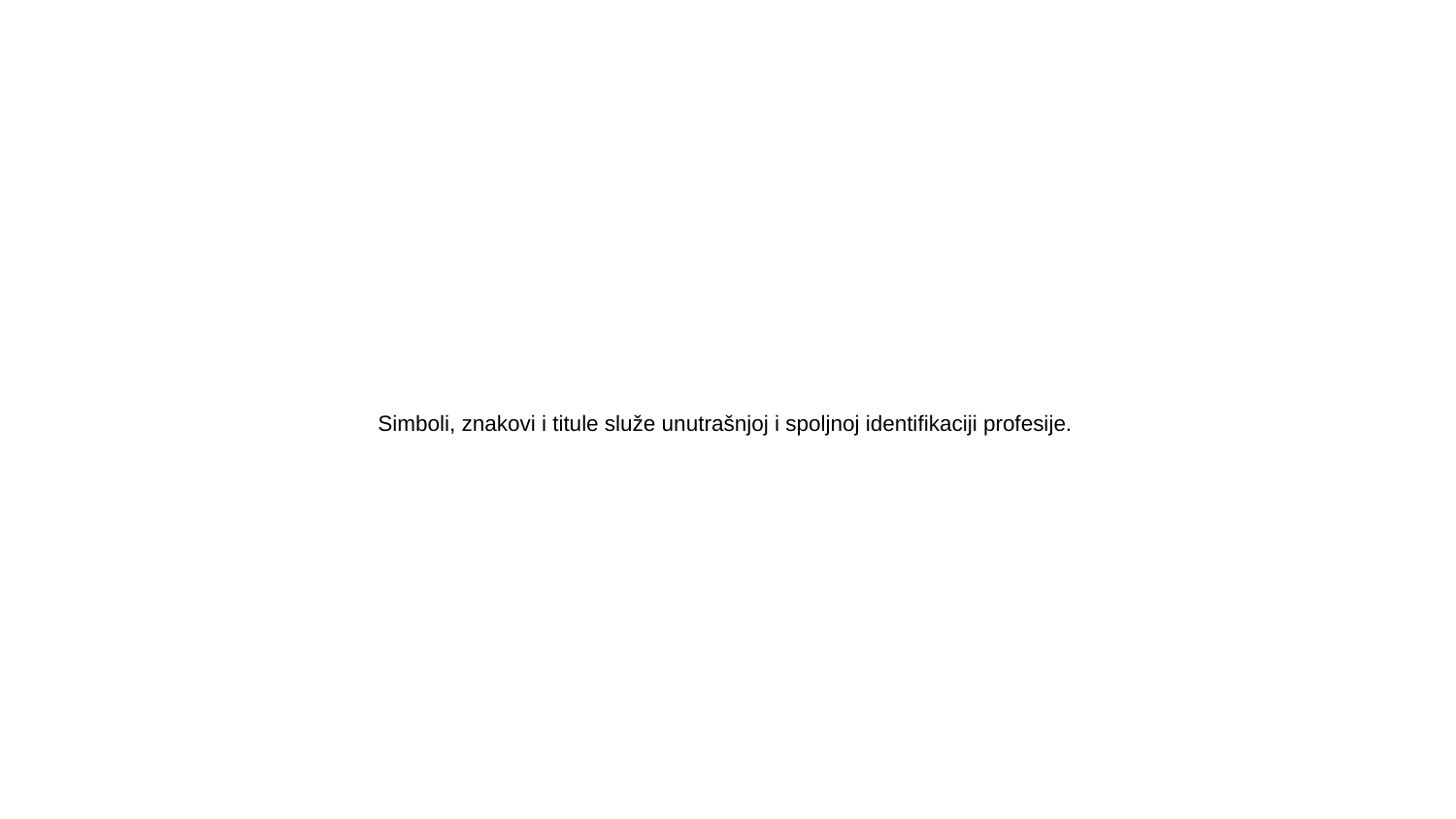

# Simboli, znakovi i titule služe unutrašnjoj i spoljnoj identifikaciji profesije.